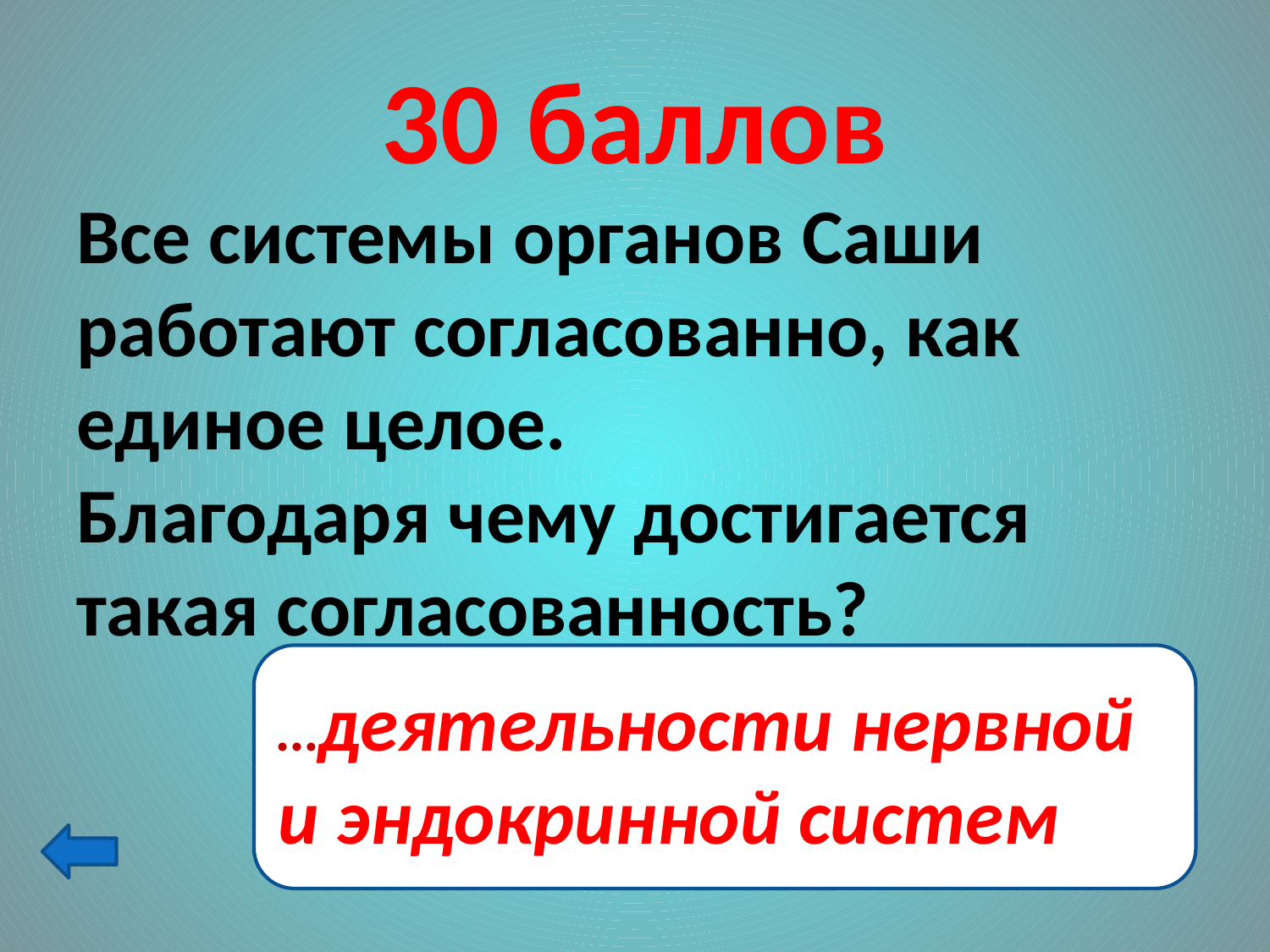

# 30 баллов
Все системы органов Саши работают согласованно, как единое целое.
Благодаря чему достигается такая согласованность?

…деятельности нервной и эндокринной систем